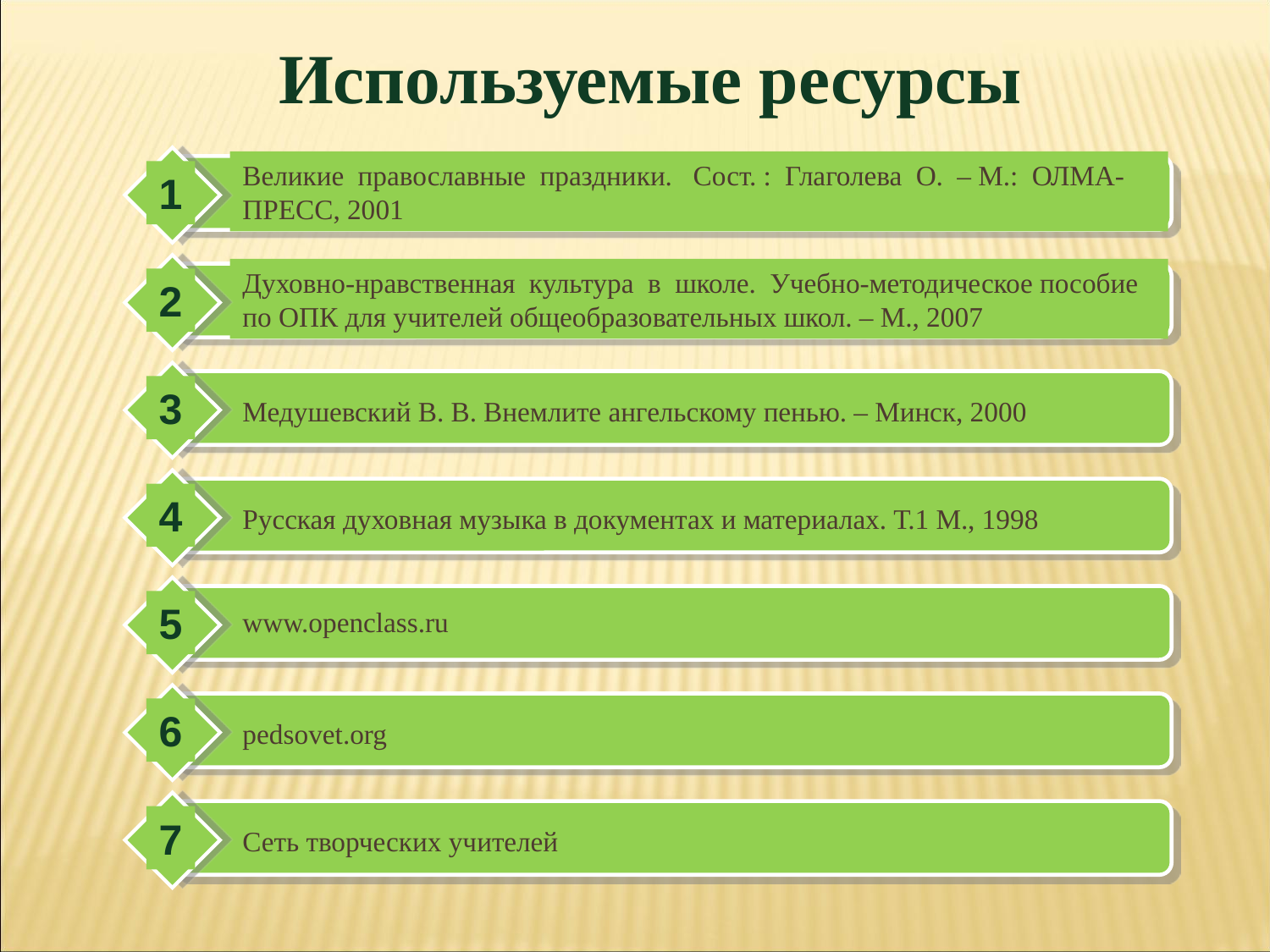

Используемые ресурсы

Великие  православные  праздники.   Сост. :  Глаголева  О.  – М.:  ОЛМА-ПРЕСС, 2001

1

Духовно-нравственная  культура  в  школе.  Учебно-методическое пособие по ОПК для учителей общеобразовательных школ. – М., 2007

2

3
Медушевский В. В. Внемлите ангельскому пенью. – Минск, 2000

4
Русская духовная музыка в документах и материалах. Т.1 М., 1998

5
www.openclass.ru

6
pedsovet.org

7
Сеть творческих учителей